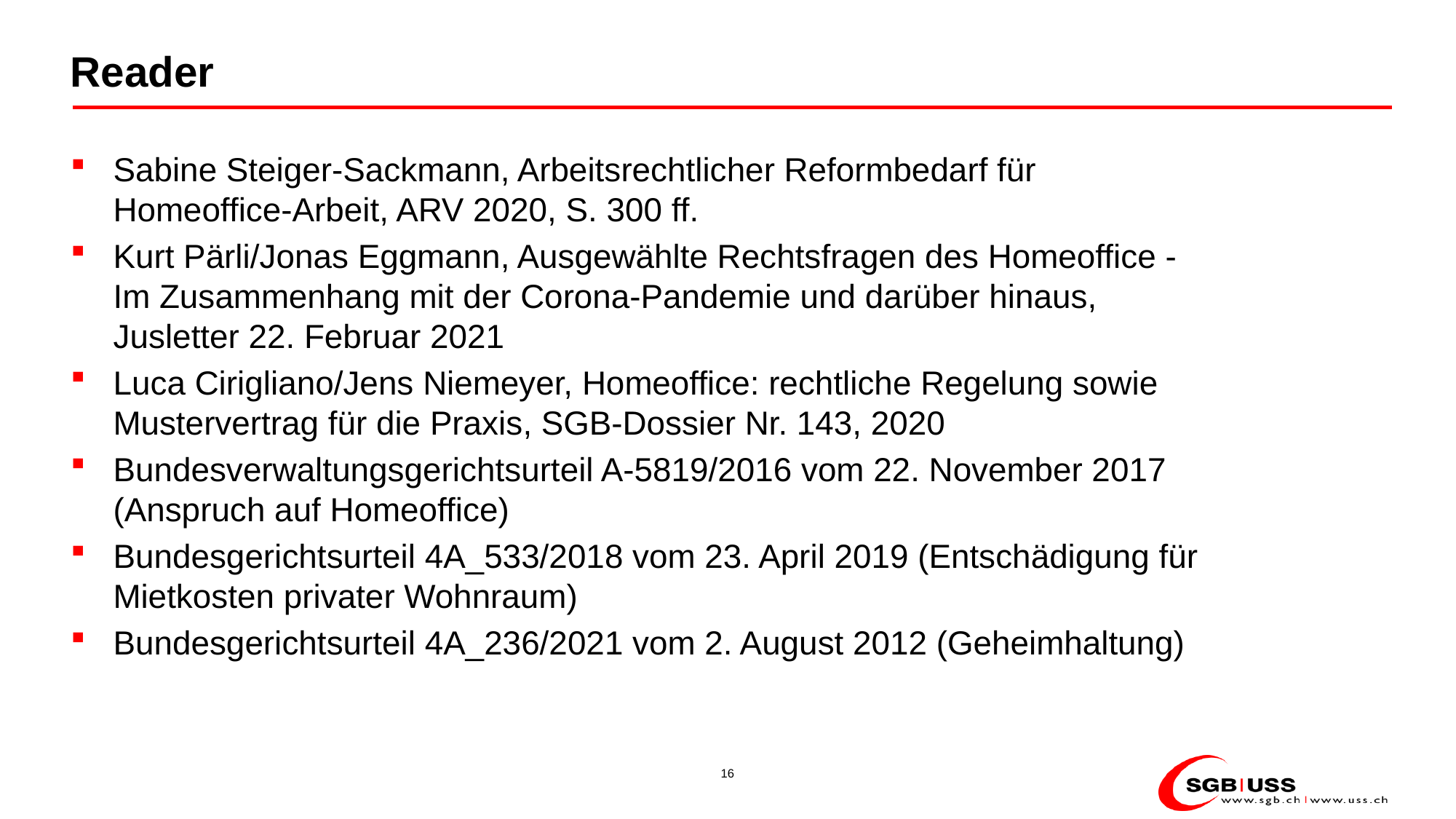

# Reader
Sabine Steiger-Sackmann, Arbeitsrechtlicher Reformbedarf für Homeoffice-Arbeit, ARV 2020, S. 300 ff.
Kurt Pärli/Jonas Eggmann, Ausgewählte Rechtsfragen des Homeoffice - Im Zusammenhang mit der Corona-Pandemie und darüber hinaus, Jusletter 22. Februar 2021
Luca Cirigliano/Jens Niemeyer, Homeoffice: rechtliche Regelung sowie Mustervertrag für die Praxis, SGB-Dossier Nr. 143, 2020
Bundesverwaltungsgerichtsurteil A-5819/2016 vom 22. November 2017 (Anspruch auf Homeoffice)
Bundesgerichtsurteil 4A_533/2018 vom 23. April 2019 (Entschädigung für Mietkosten privater Wohnraum)
Bundesgerichtsurteil 4A_236/2021 vom 2. August 2012 (Geheimhaltung)

16